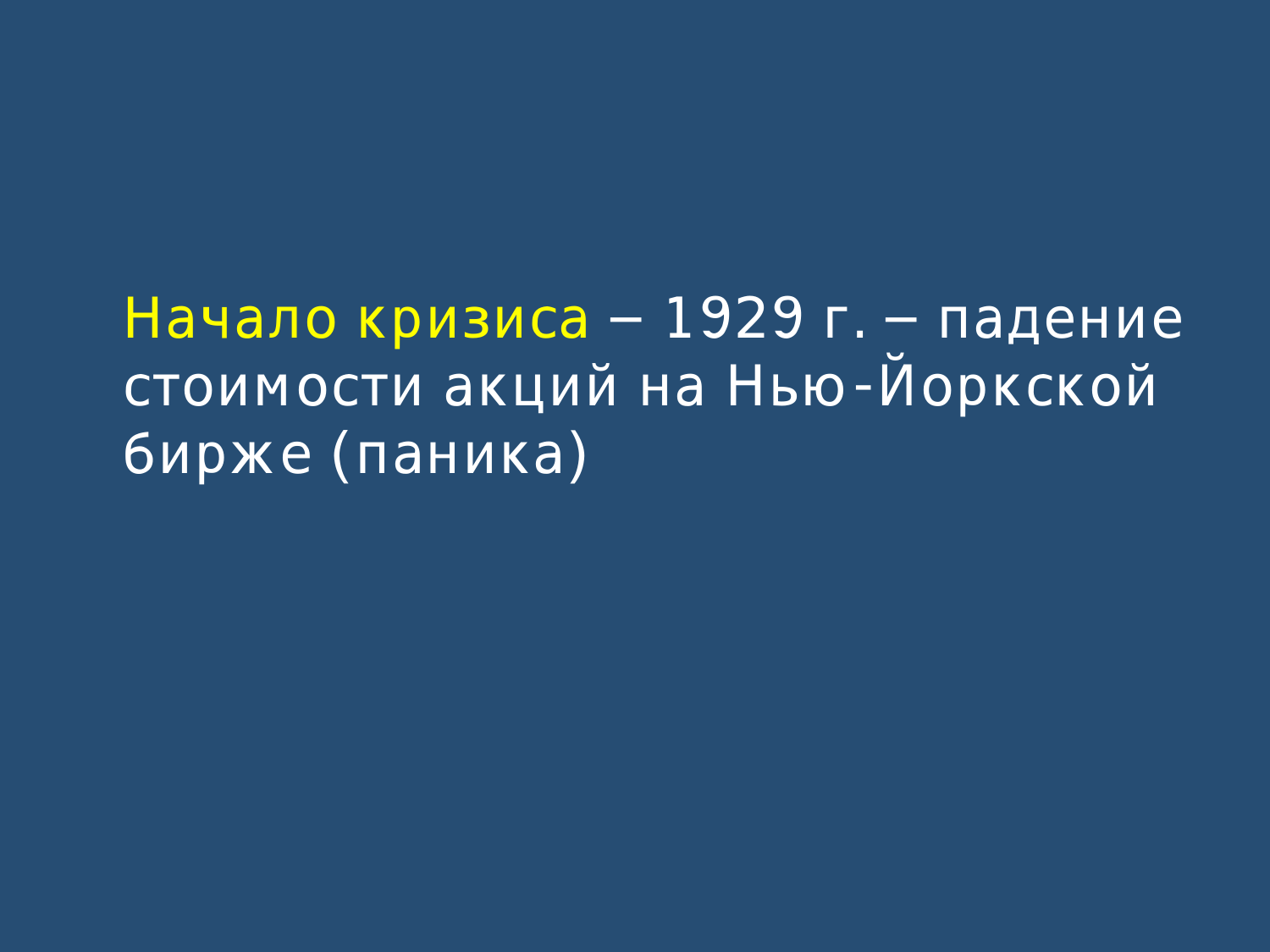

Начало кризиса – 1929 г. – падение стоимости акций на Нью-Йоркской бирже (паника)